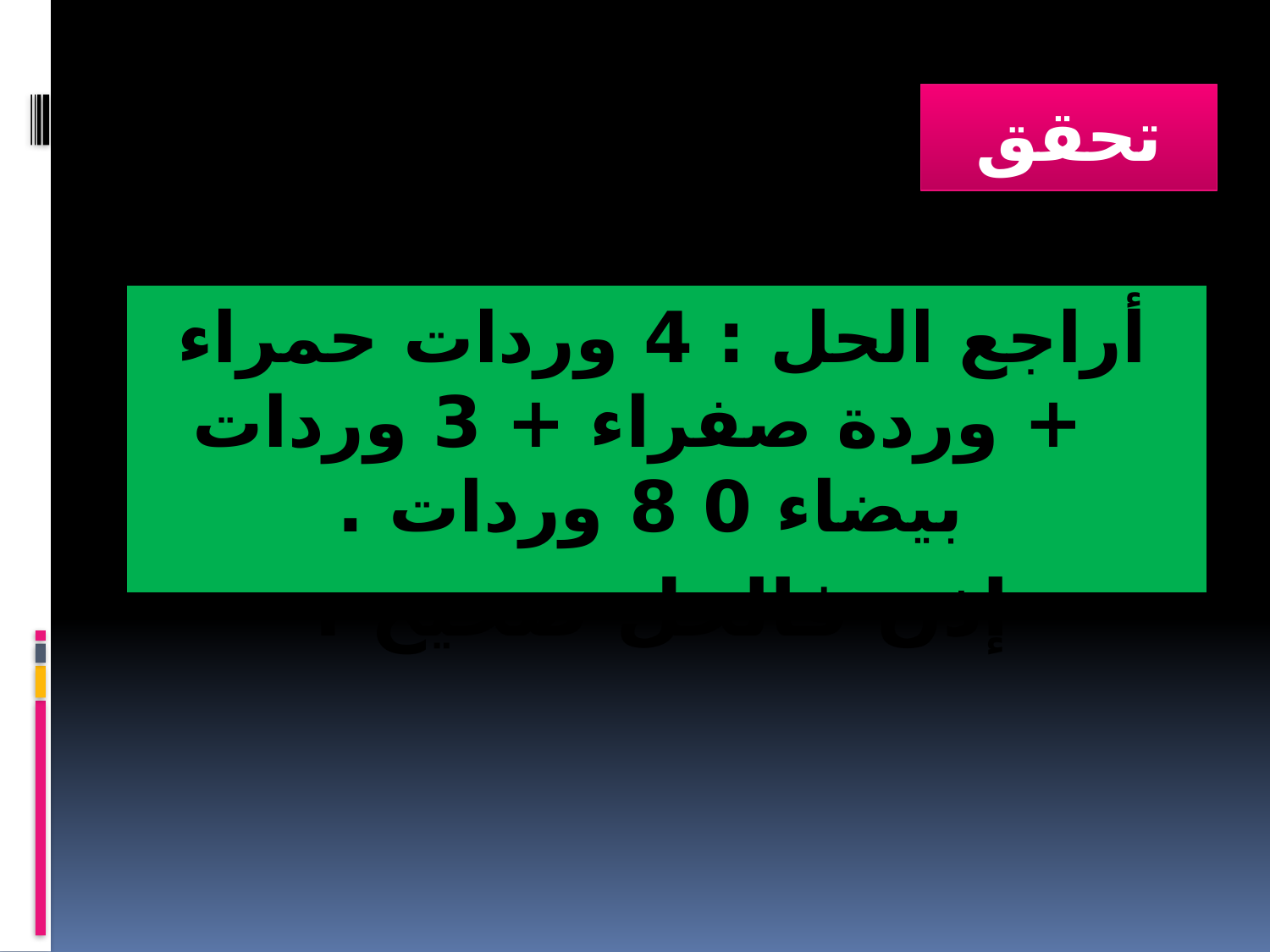

# تحقق
أراجع الحل : 4 وردات حمراء + وردة صفراء + 3 وردات بيضاء 0 8 وردات .
إذن فالحل صحيح .